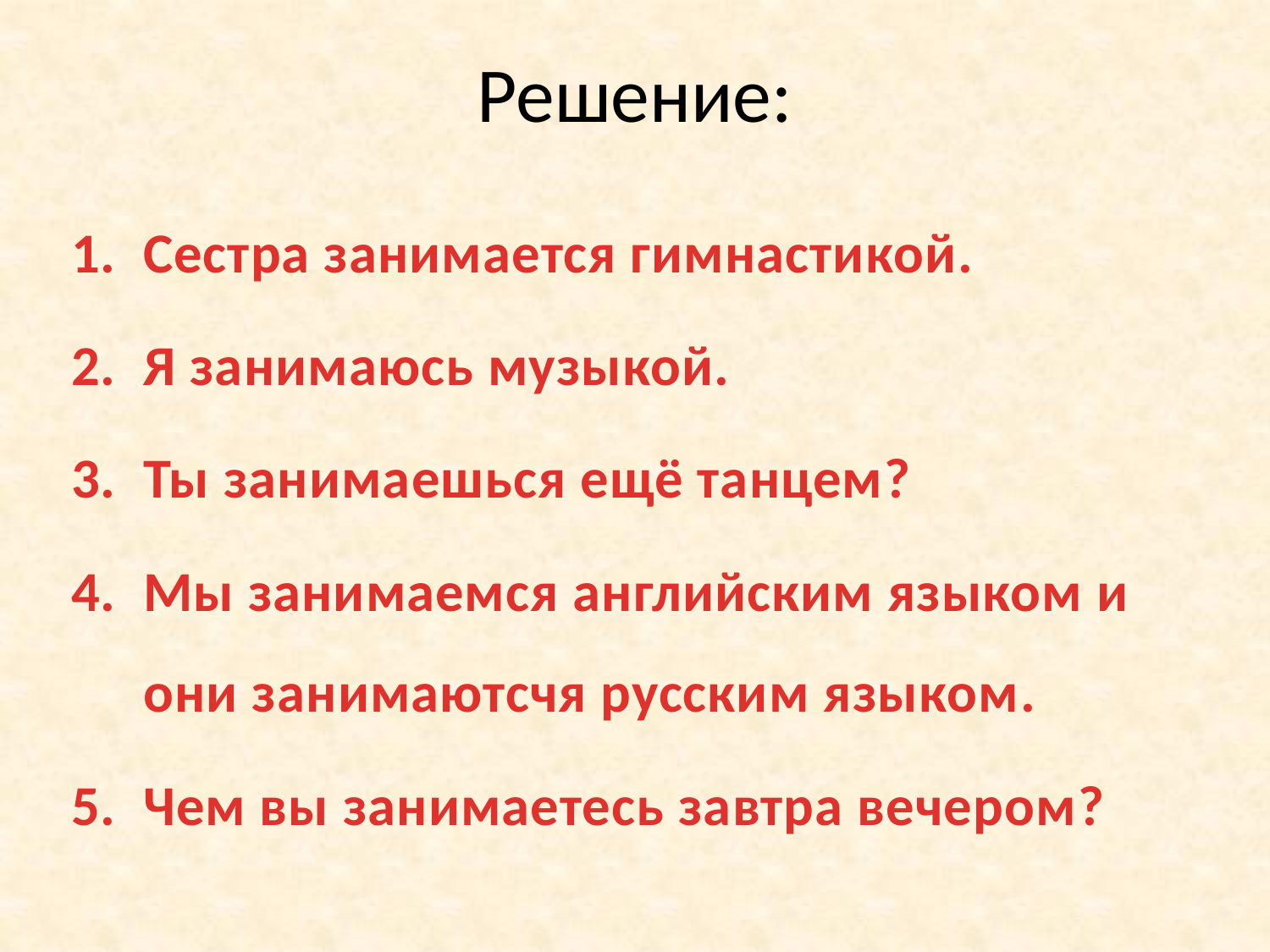

Решение:
Сестра занимается гимнастикой.
Я занимаюсь музыкой.
Ты занимаешься ещё танцем?
Мы занимаемся английским языком и они занимаютсчя русским языком.
Чем вы занимаетесь завтра вечером?